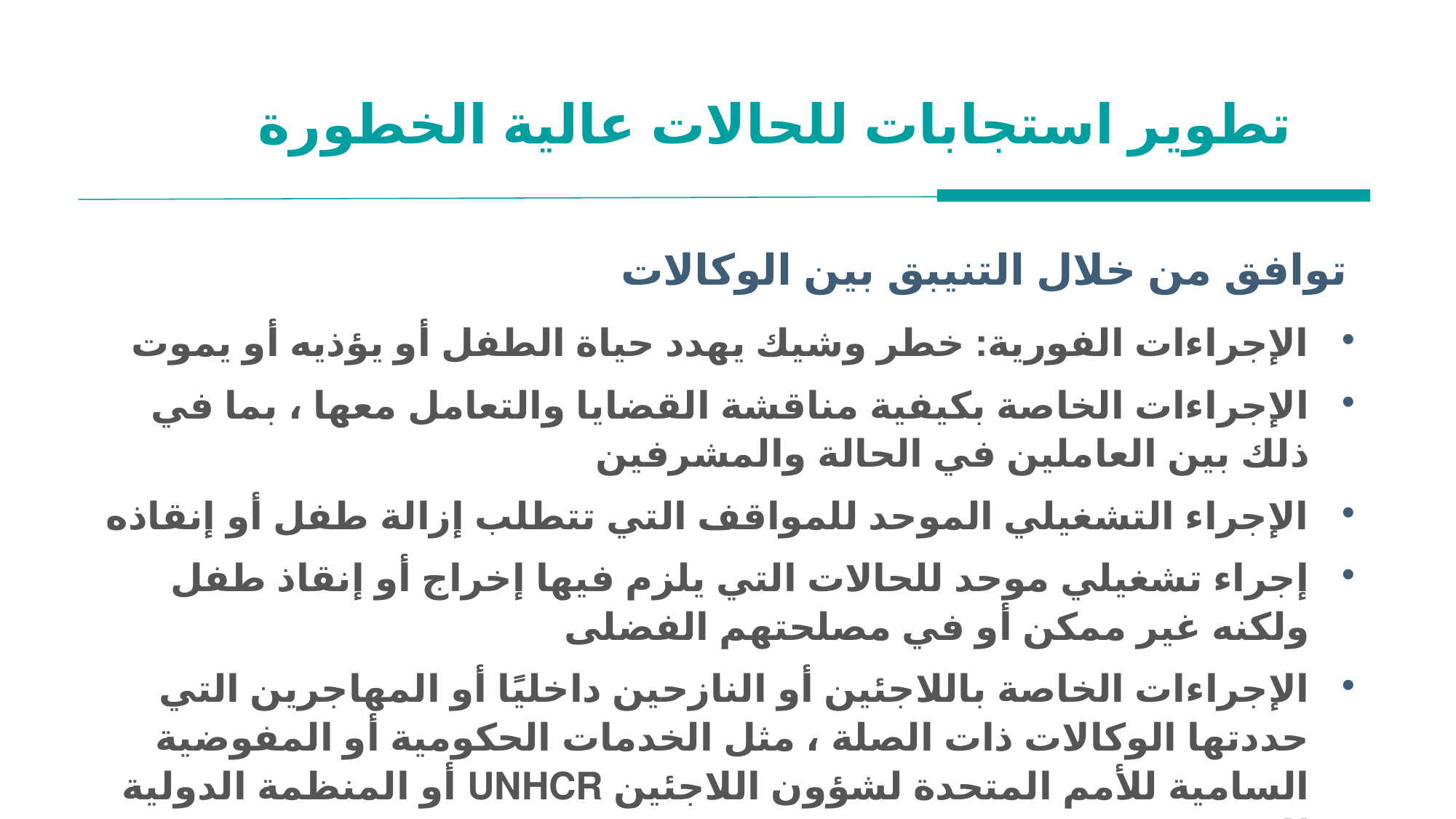

# تطوير استجابات للحالات عالية الخطورة
توافق من خلال التنيبق بين الوكالات
الإجراءات الفورية: خطر وشيك يهدد حياة الطفل أو يؤذيه أو يموت
الإجراءات الخاصة بكيفية مناقشة القضايا والتعامل معها ، بما في ذلك بين العاملين في الحالة والمشرفين
الإجراء التشغيلي الموحد للمواقف التي تتطلب إزالة طفل أو إنقاذه
إجراء تشغيلي موحد للحالات التي يلزم فيها إخراج أو إنقاذ طفل ولكنه غير ممكن أو في مصلحتهم الفضلى
الإجراءات الخاصة باللاجئين أو النازحين داخليًا أو المهاجرين التي حددتها الوكالات ذات الصلة ، مثل الخدمات الحكومية أو المفوضية السامية للأمم المتحدة لشؤون اللاجئين UNHCR أو المنظمة الدولية للهجرة IOM